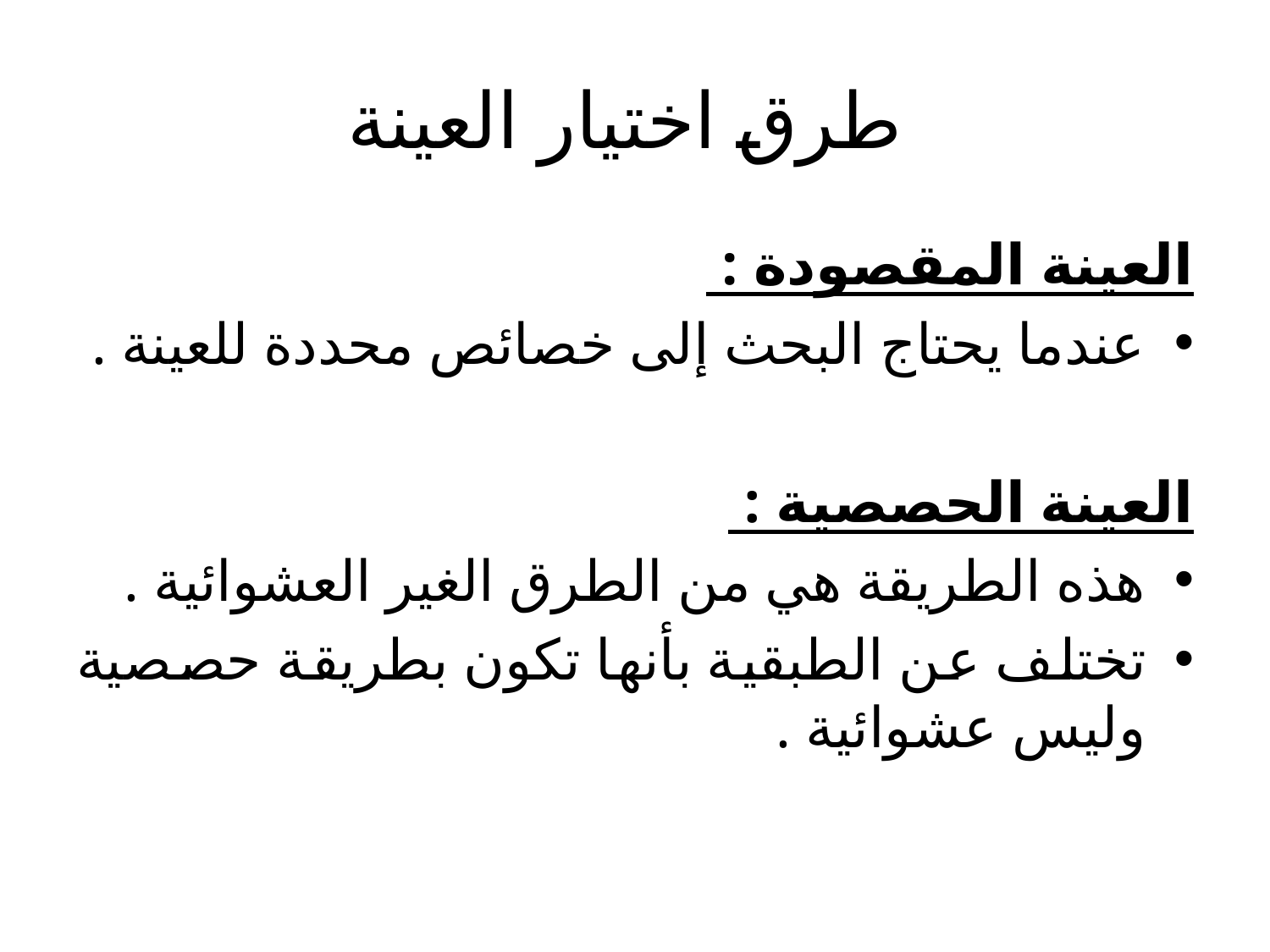

# طرق اختيار العينة
العينة المقصودة :
عندما يحتاج البحث إلى خصائص محددة للعينة .

العينة الحصصية :
هذه الطريقة هي من الطرق الغير العشوائية .
تختلف عن الطبقية بأنها تكون بطريقة حصصية وليس عشوائية .